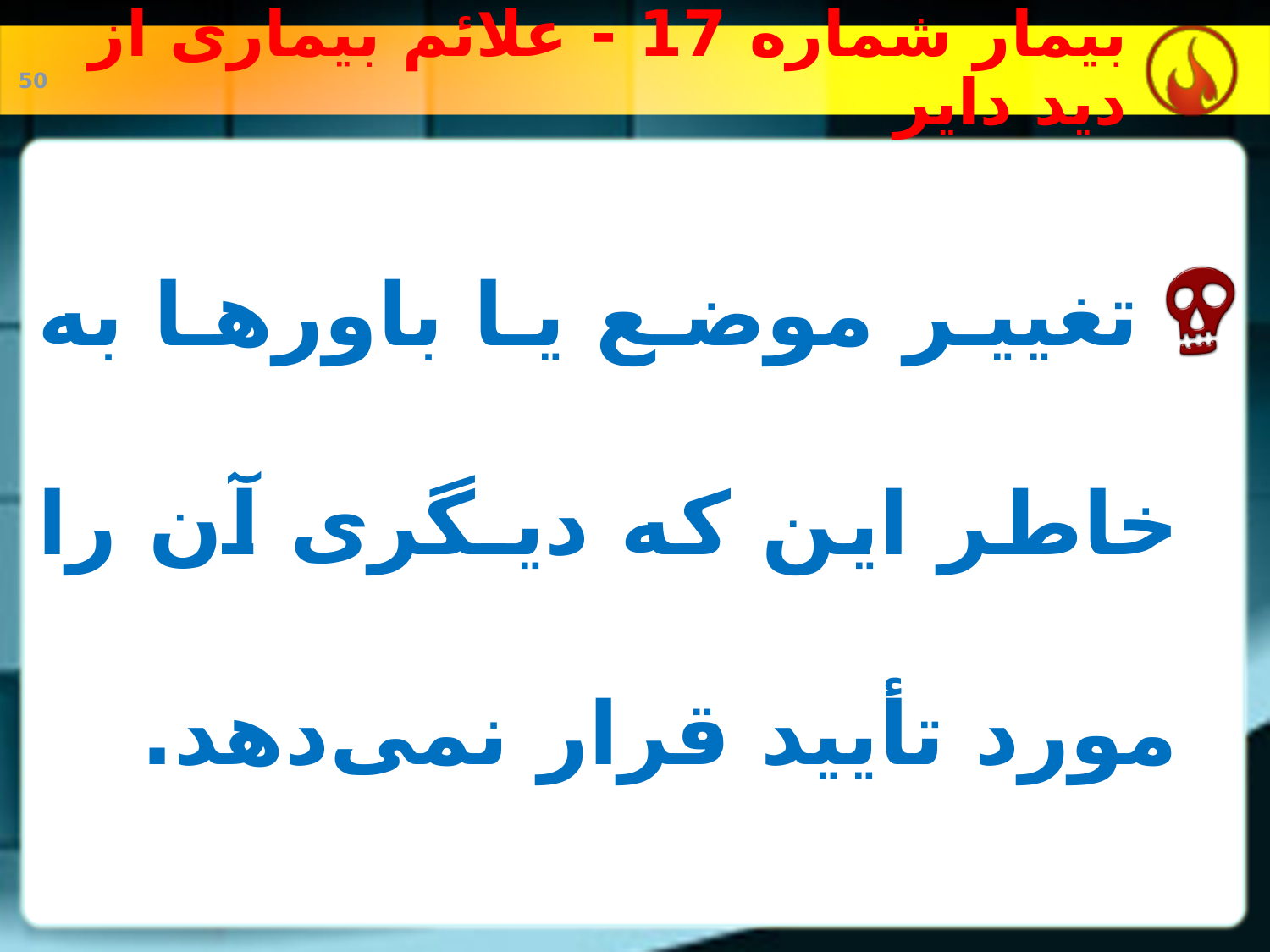

# بیمار شماره 17 - علائم بیماری از دید دایر
تغییر موضع یا باورها به خاطر این كه دیـگری آن را مورد تأیید قرار نمی‌دهد.